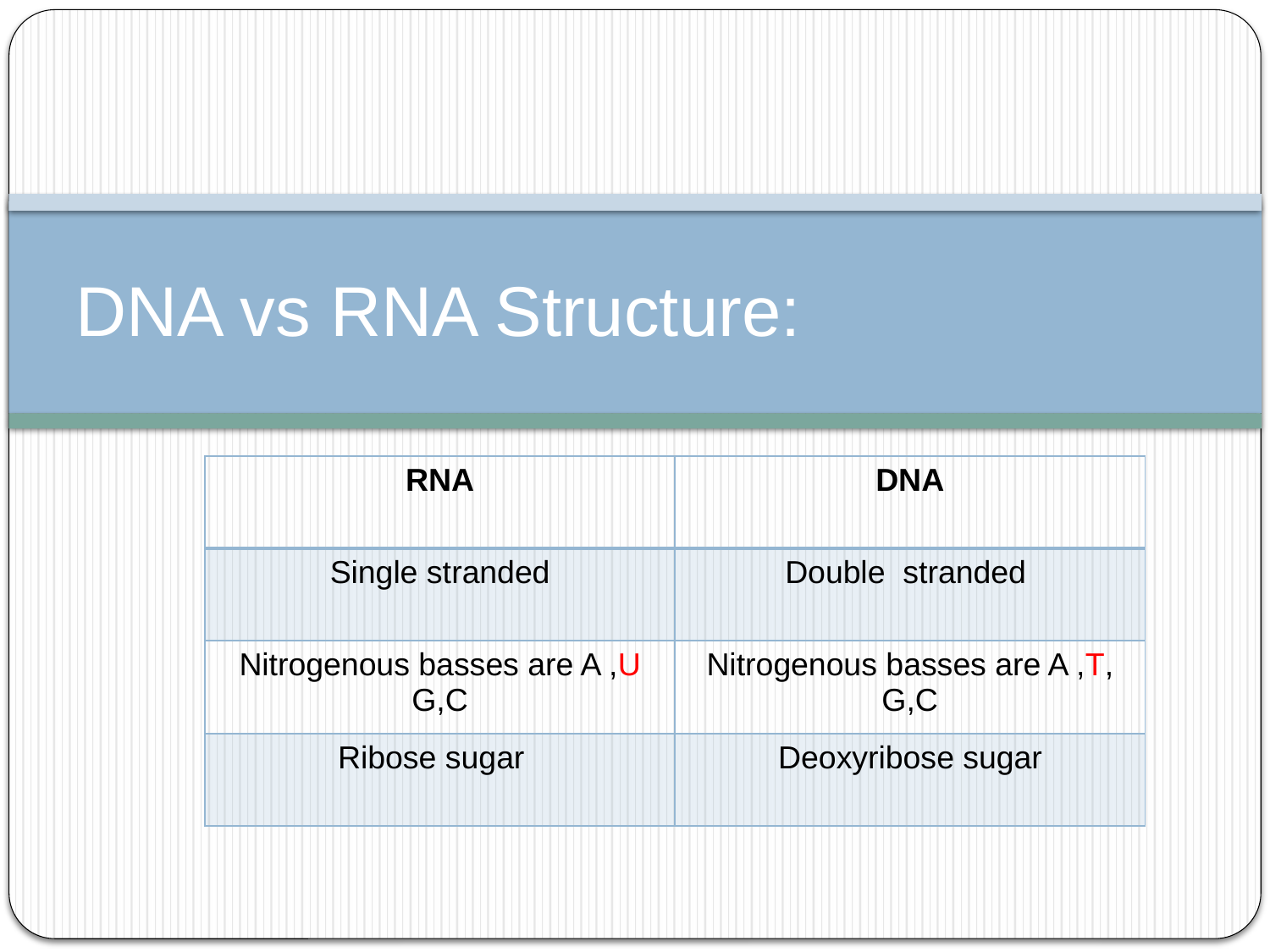

# DNA vs RNA Structure:

| RNA | DNA |
| --- | --- |
| Single stranded | Double stranded |
| Nitrogenous basses are A ,U G,C | Nitrogenous basses are A ,T, G,C |
| Ribose sugar | Deoxyribose sugar |